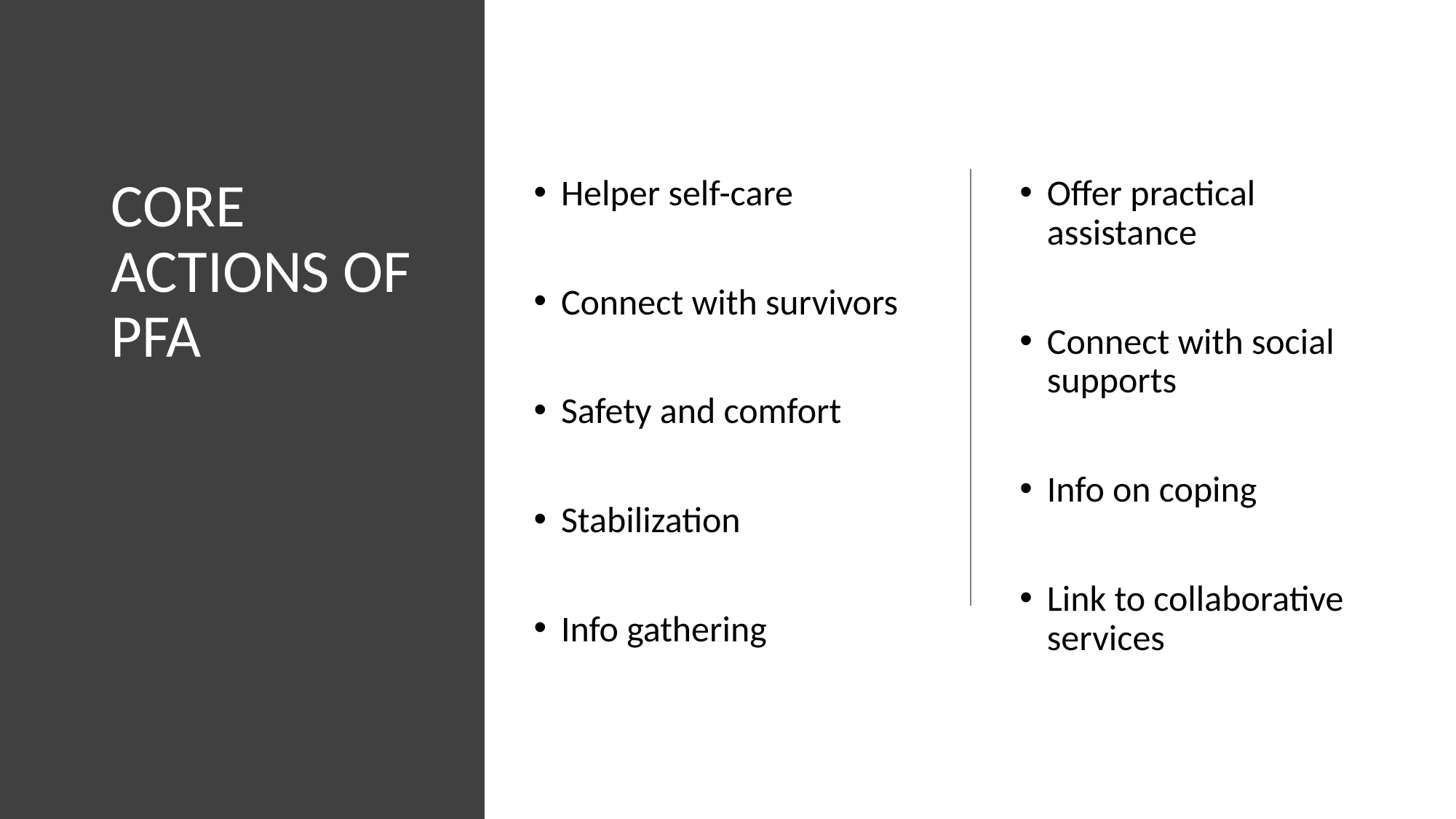

# CORE ACTIONS OF PFA
Helper self-care

Connect with survivors

Safety and comfort

Stabilization

Info gathering

Offer practical assistance

Connect with social supports

Info on coping

Link to collaborative services